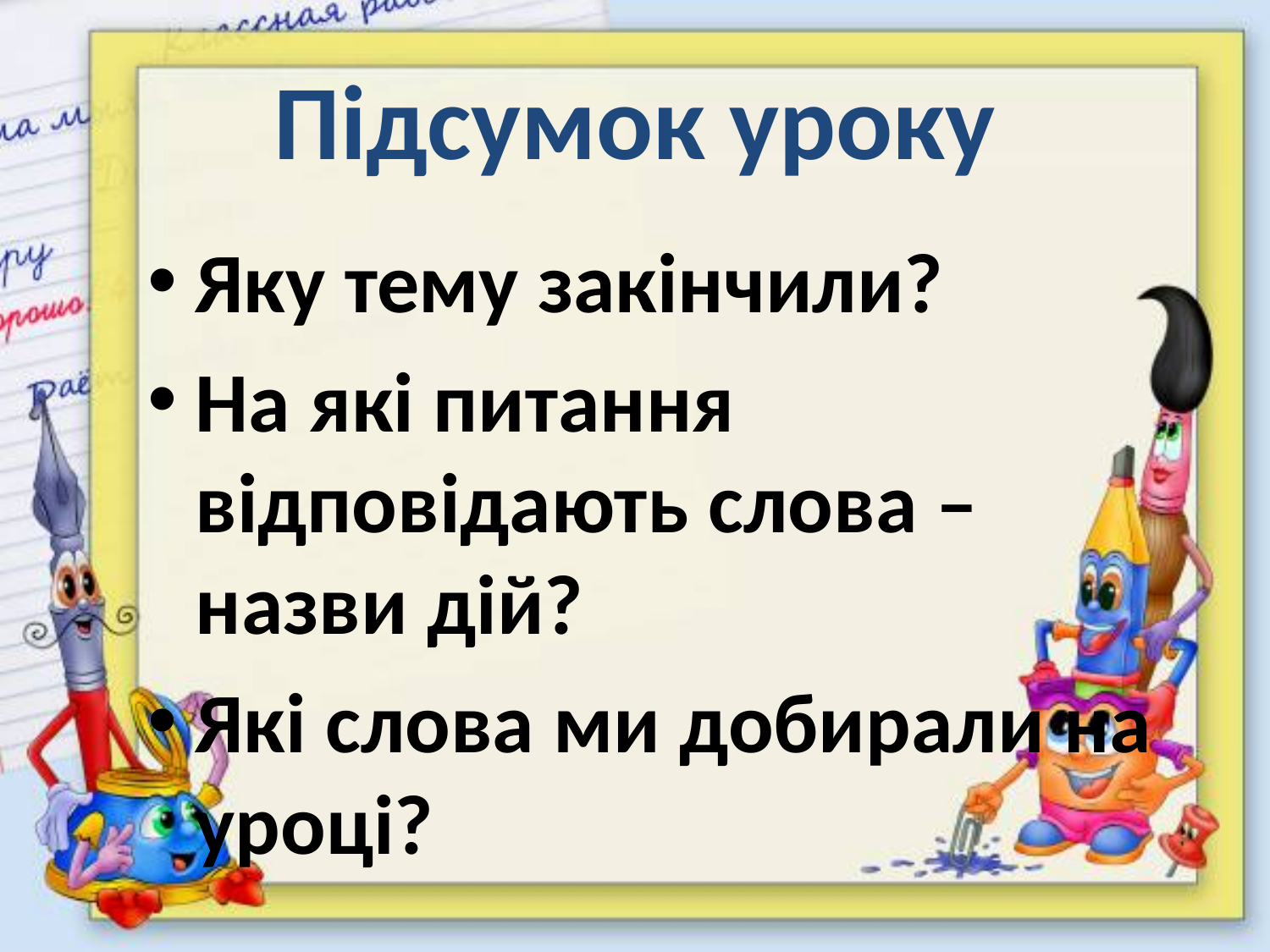

# Підсумок уроку
Яку тему закінчили?
На які питання відповідають слова – назви дій?
Які слова ми добирали на уроці?